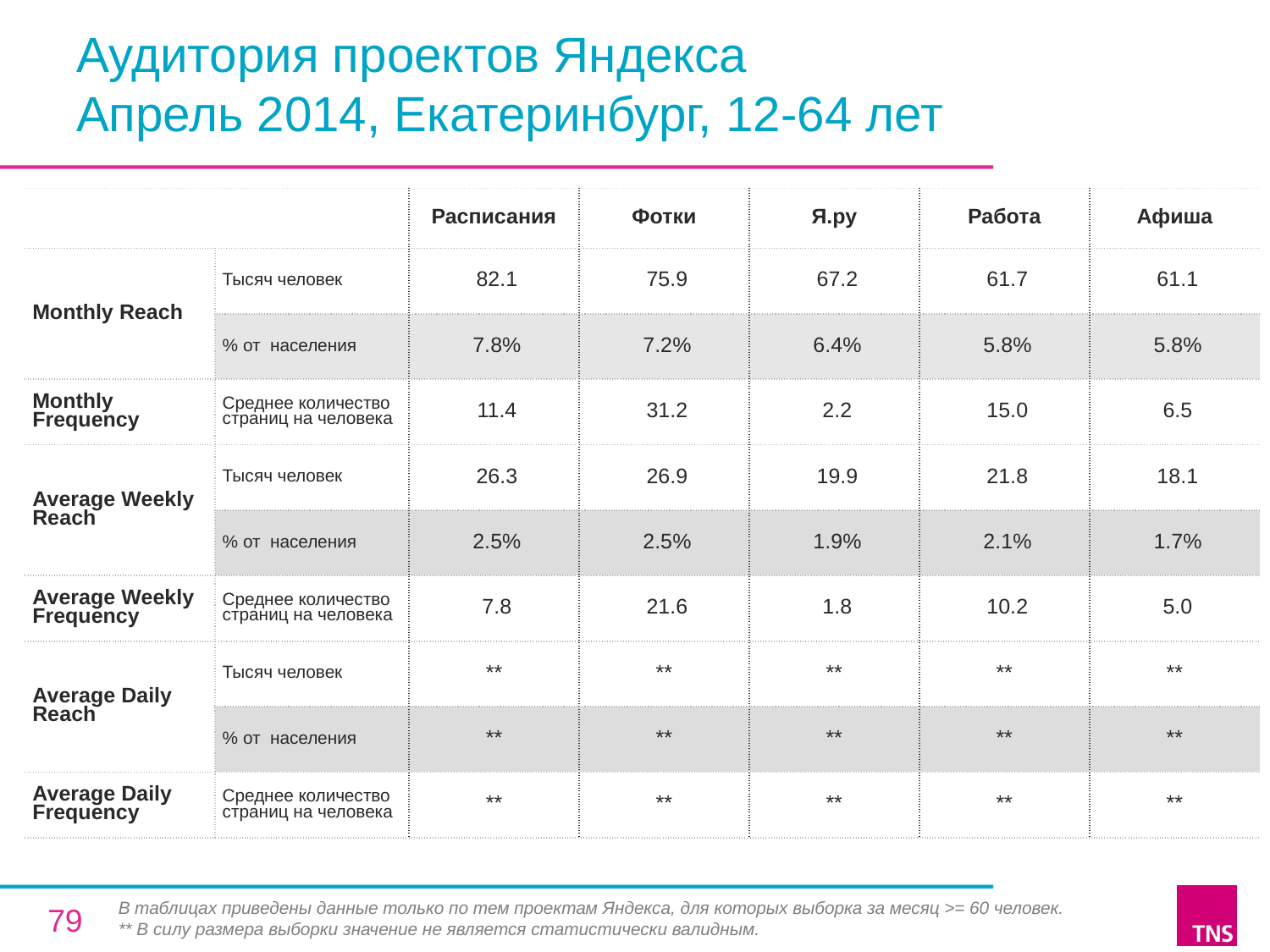

# Аудитория проектов Яндекса Апрель 2014, Екатеринбург, 12-64 лет
|  |  | Расписания | Фотки | Я.ру | Работа | Афиша |
| --- | --- | --- | --- | --- | --- | --- |
| Monthly Reach | Тысяч человек | 82.1 | 75.9 | 67.2 | 61.7 | 61.1 |
|  | % от населения | 7.8% | 7.2% | 6.4% | 5.8% | 5.8% |
| Monthly Frequency | Среднее количество страниц на человека | 11.4 | 31.2 | 2.2 | 15.0 | 6.5 |
| Average Weekly Reach | Тысяч человек | 26.3 | 26.9 | 19.9 | 21.8 | 18.1 |
|  | % от населения | 2.5% | 2.5% | 1.9% | 2.1% | 1.7% |
| Average Weekly Frequency | Среднее количество страниц на человека | 7.8 | 21.6 | 1.8 | 10.2 | 5.0 |
| Average Daily Reach | Тысяч человек | \*\* | \*\* | \*\* | \*\* | \*\* |
|  | % от населения | \*\* | \*\* | \*\* | \*\* | \*\* |
| Average Daily Frequency | Среднее количество страниц на человека | \*\* | \*\* | \*\* | \*\* | \*\* |
В таблицах приведены данные только по тем проектам Яндекса, для которых выборка за месяц >= 60 человек.
** В силу размера выборки значение не является статистически валидным.
79